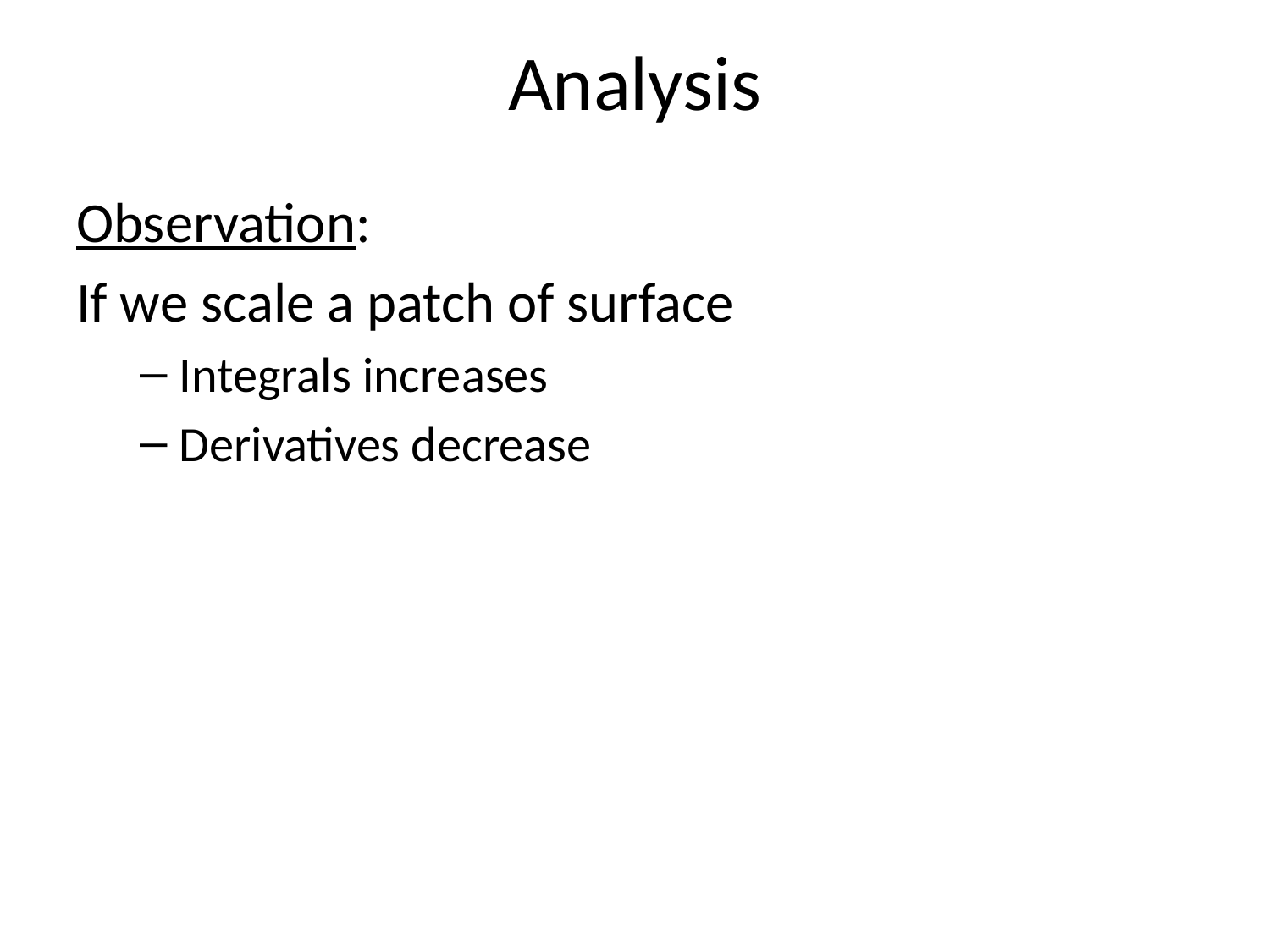

# Analysis
Observation:
If we scale a patch of surface
Integrals increases
Derivatives decrease